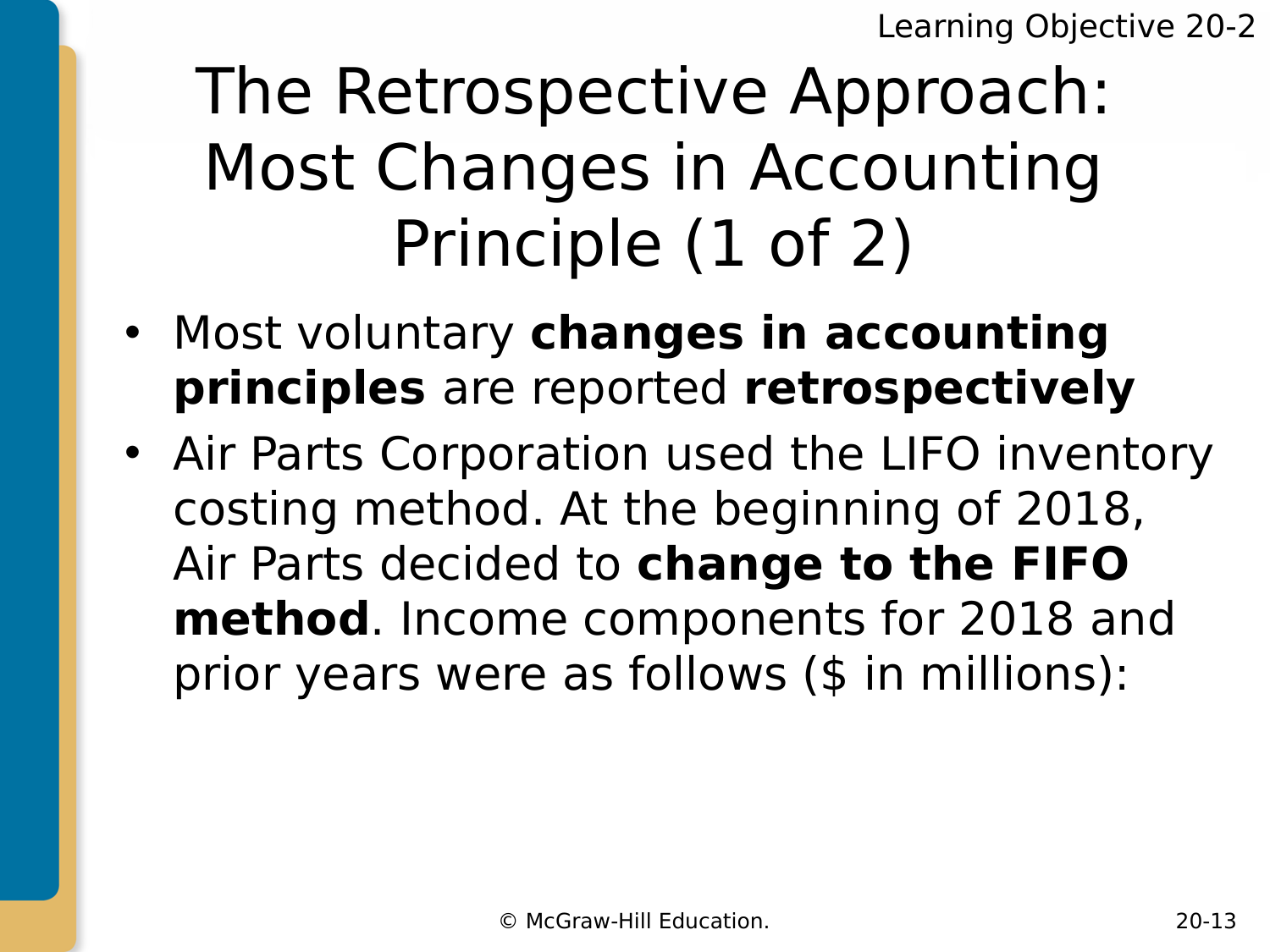

Learning Objective 20-2
# The Retrospective Approach: Most Changes in Accounting Principle (1 of 2)
Most voluntary changes in accounting principles are reported retrospectively
Air Parts Corporation used the LIFO inventory costing method. At the beginning of 2018, Air Parts decided to change to the FIFO method. Income components for 2018 and prior years were as follows ($ in millions):